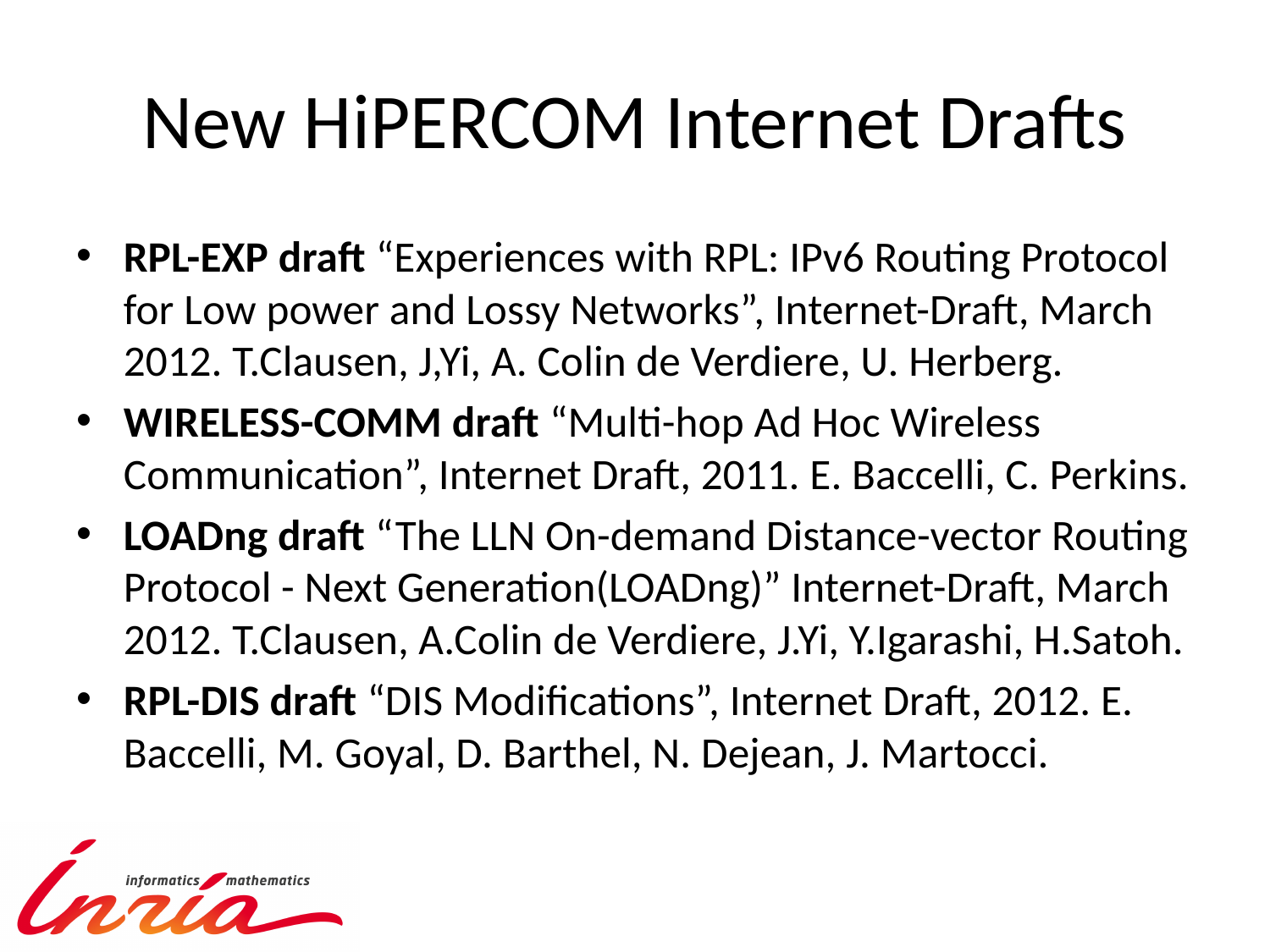

# New HiPERCOM Internet Drafts
RPL-EXP draft “Experiences with RPL: IPv6 Routing Protocol for Low power and Lossy Networks”, Internet-Draft, March 2012. T.Clausen, J,Yi, A. Colin de Verdiere, U. Herberg.
WIRELESS-COMM draft “Multi-hop Ad Hoc Wireless Communication”, Internet Draft, 2011. E. Baccelli, C. Perkins.
LOADng draft “The LLN On-demand Distance-vector Routing Protocol - Next Generation(LOADng)” Internet-Draft, March 2012. T.Clausen, A.Colin de Verdiere, J.Yi, Y.Igarashi, H.Satoh.
RPL-DIS draft “DIS Modifications”, Internet Draft, 2012. E. Baccelli, M. Goyal, D. Barthel, N. Dejean, J. Martocci.